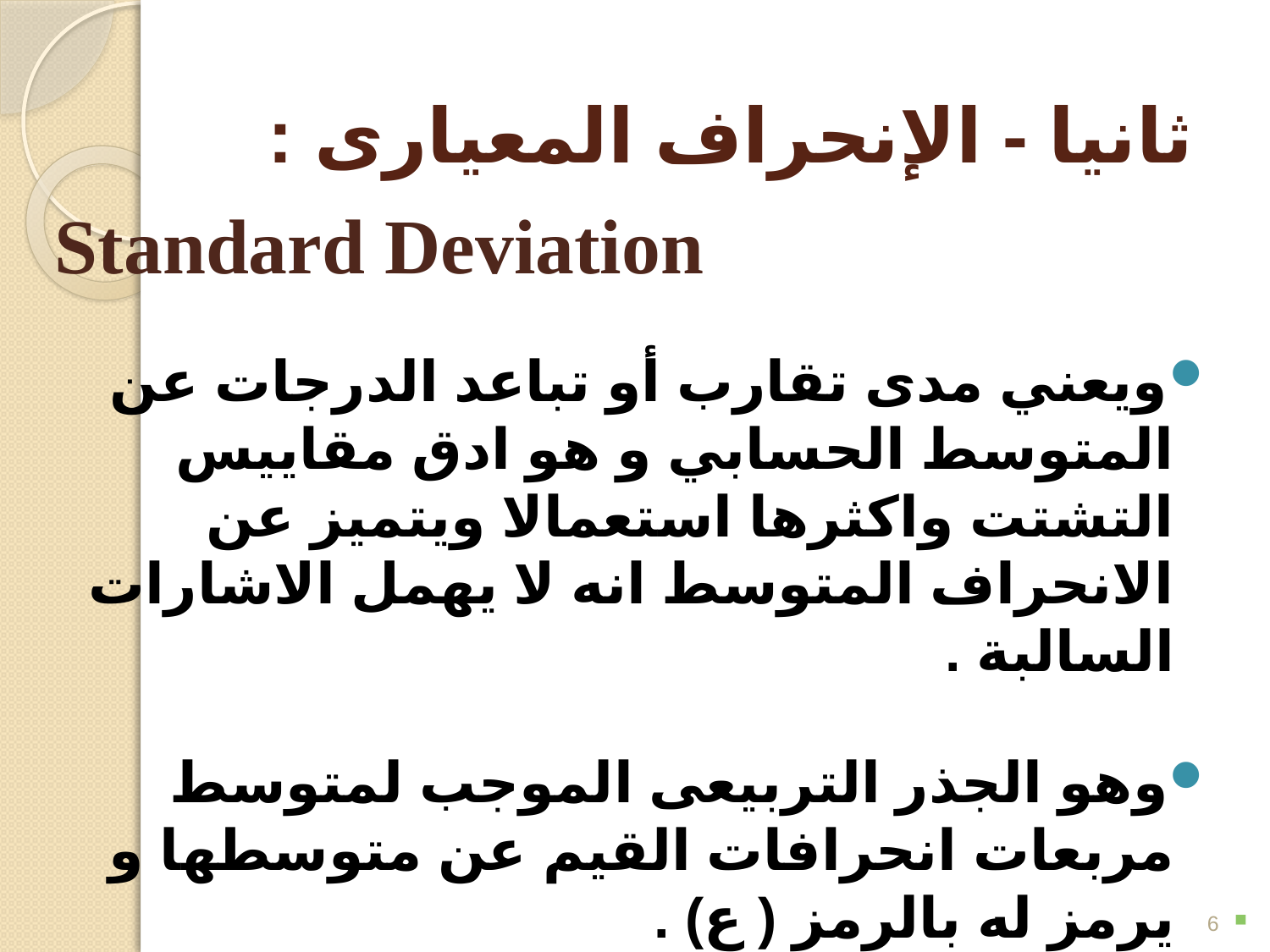

# ثانيا - الإنحراف المعيارى :
 Standard Deviation
ويعني مدى تقارب أو تباعد الدرجات عن المتوسط الحسابي و هو ادق مقاييس التشتت واكثرها استعمالا ويتميز عن الانحراف المتوسط انه لا يهمل الاشارات السالبة .

وهو الجذر التربيعى الموجب لمتوسط مربعات انحرافات القيم عن متوسطها و يرمز له بالرمز ( ع) .
6